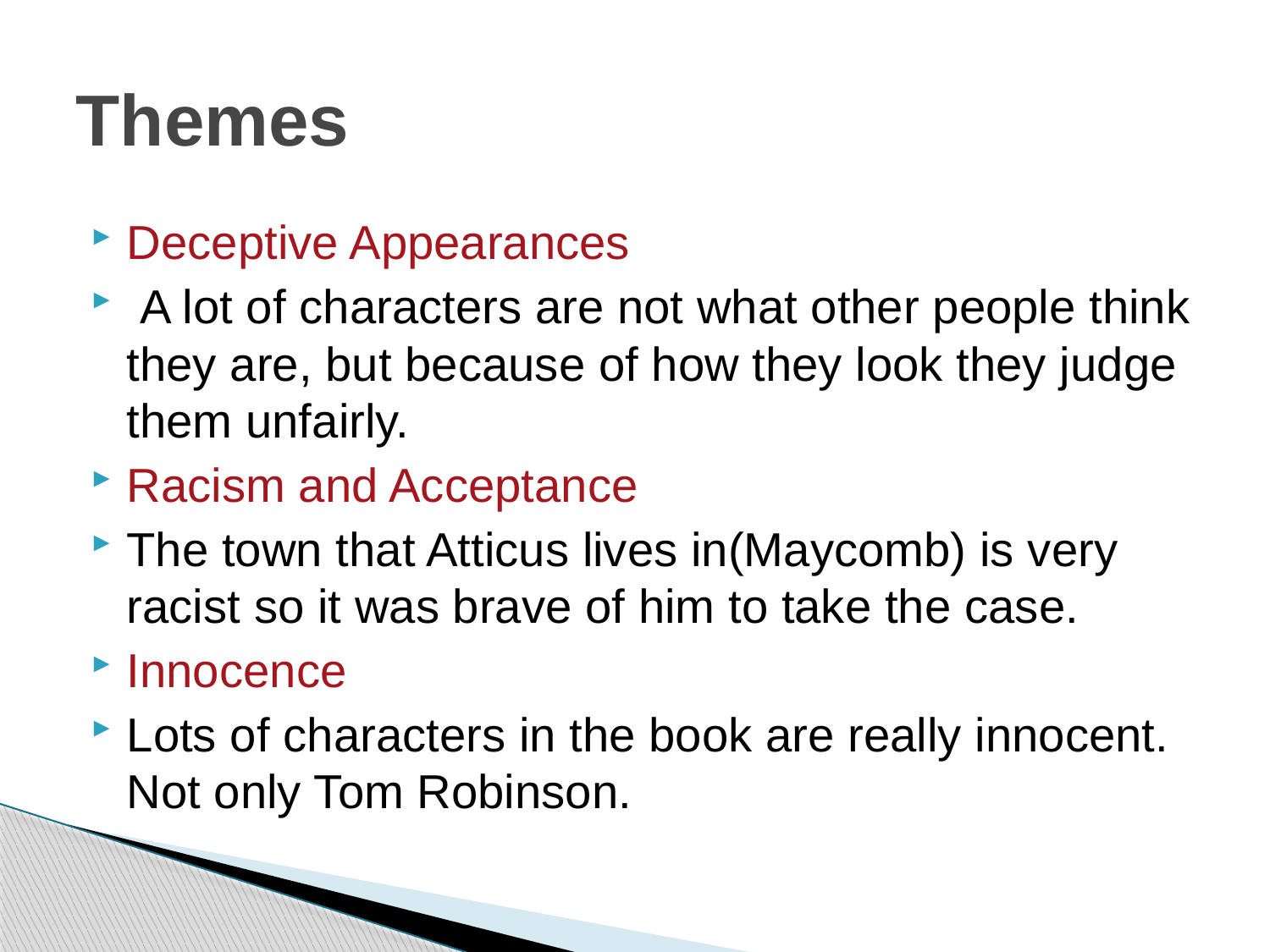

# Themes
Deceptive Appearances
 A lot of characters are not what other people think they are, but because of how they look they judge them unfairly.
Racism and Acceptance
The town that Atticus lives in(Maycomb) is very racist so it was brave of him to take the case.
Innocence
Lots of characters in the book are really innocent. Not only Tom Robinson.